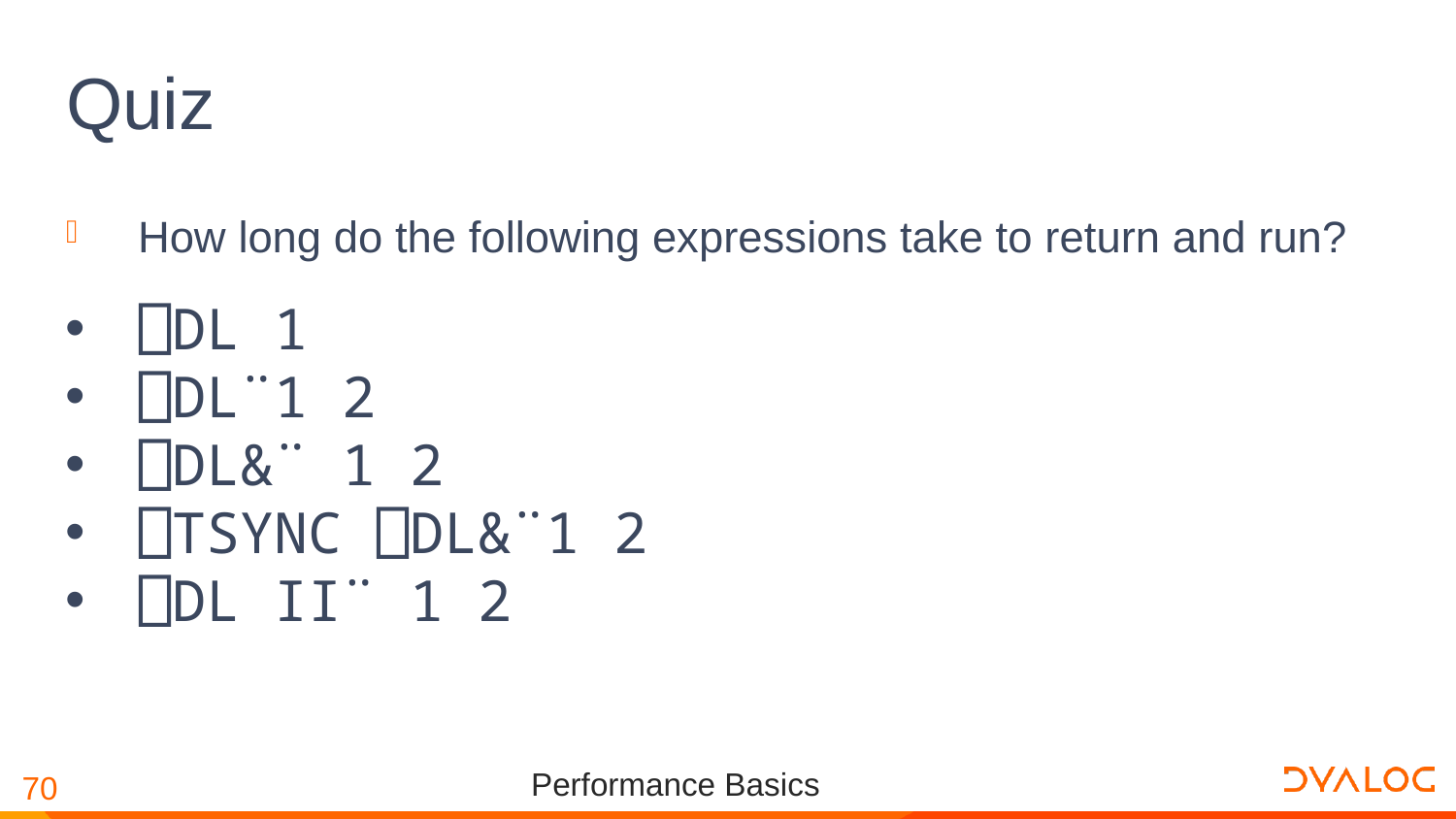

# Quiz
How long do the following expressions take to return and run?
⎕DL 1
⎕DL¨1 2
⎕DL&¨ 1 2
⎕TSYNC ⎕DL&¨1 2
⎕DL II¨ 1 2